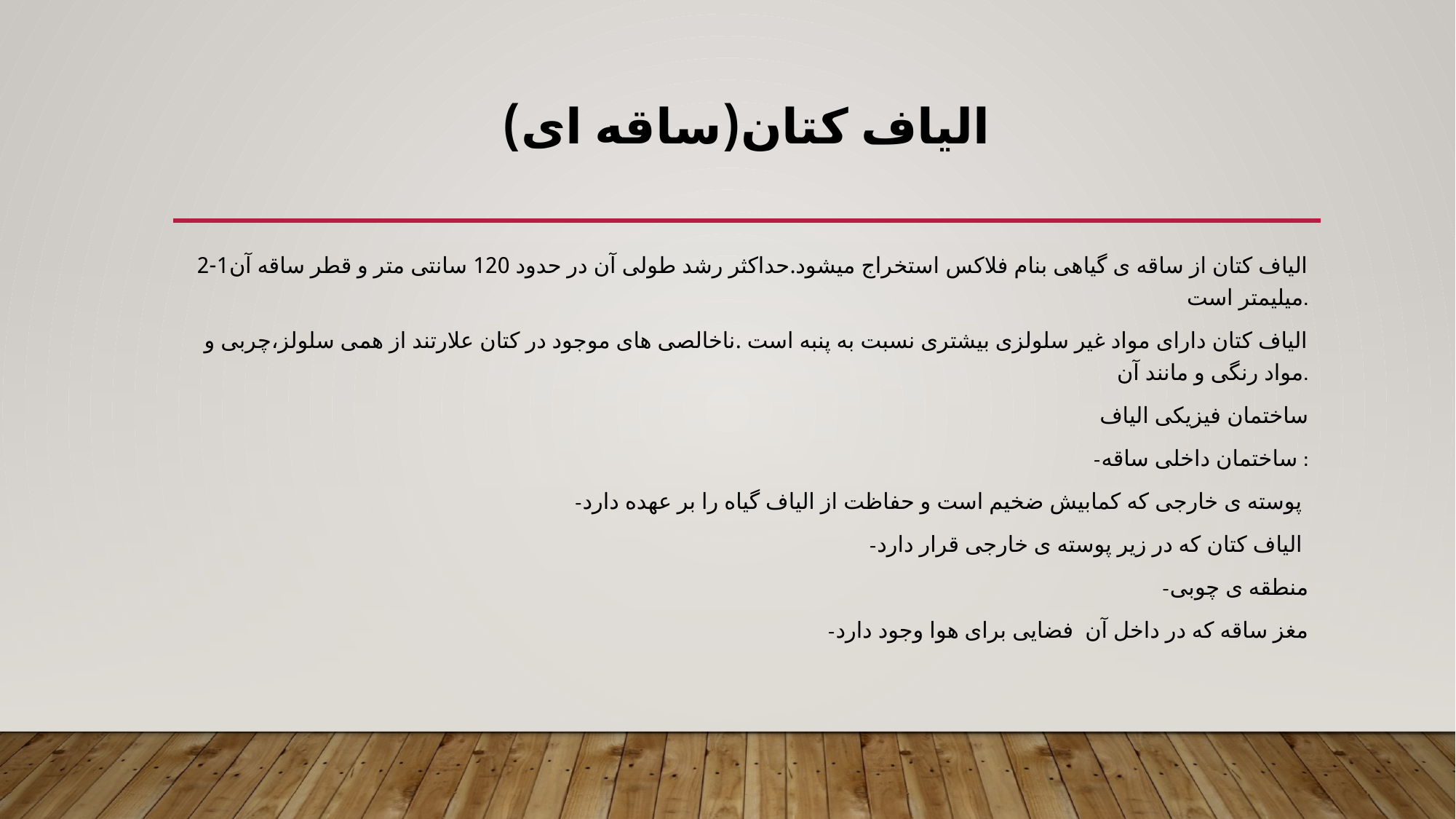

# الیاف کتان(ساقه ای)
الیاف کتان از ساقه ی گیاهی بنام فلاکس استخراج میشود.حداکثر رشد طولی آن در حدود 120 سانتی متر و قطر ساقه آن1-2 میلیمتر است.
الیاف کتان دارای مواد غیر سلولزی بیشتری نسبت به پنبه است .ناخالصی های موجود در کتان علارتند از همی سلولز،چربی و مواد رنگی و مانند آن.
ساختمان فیزیکی الیاف
-ساختمان داخلی ساقه :
-پوسته ی خارجی که کمابیش ضخیم است و حفاظت از الیاف گیاه را بر عهده دارد
-الیاف کتان که در زیر پوسته ی خارجی قرار دارد
-منطقه ی چوبی
-مغز ساقه که در داخل آن  فضایی برای هوا وجود دارد